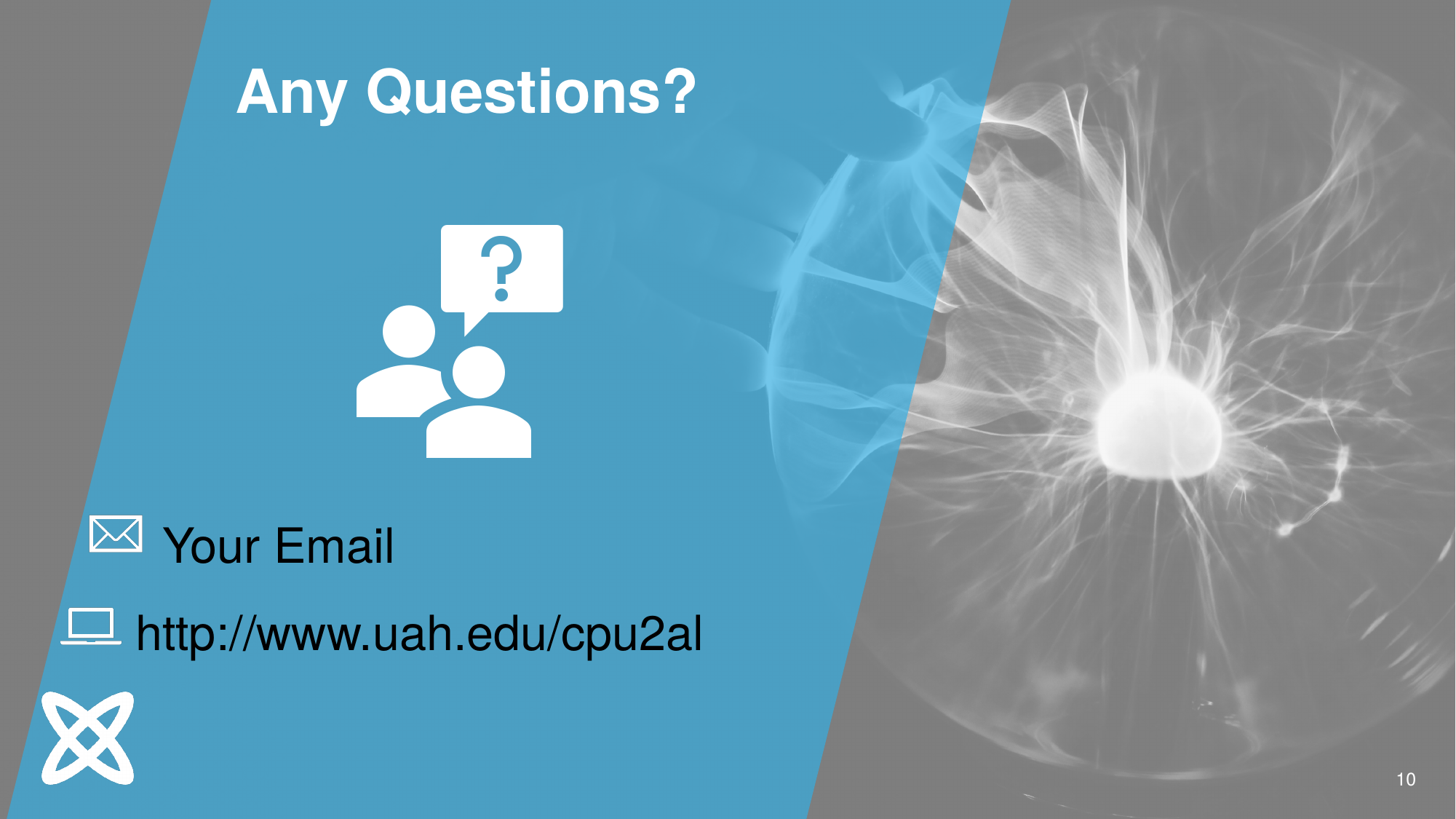

# Any Questions?
    Your Email
  http://www.uah.edu/cpu2al
10